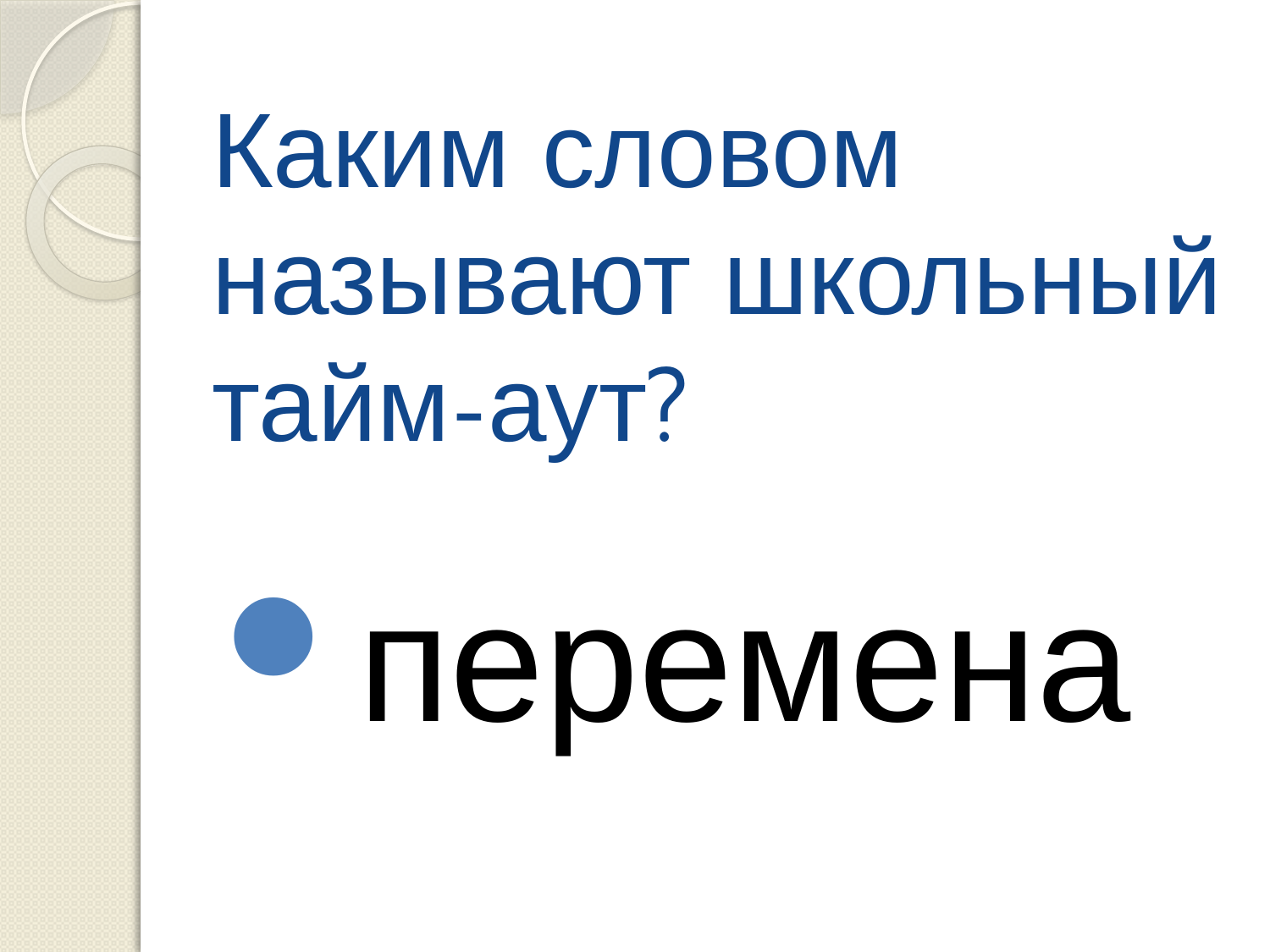

# Каким словом называют школьный тайм-аут?
перемена